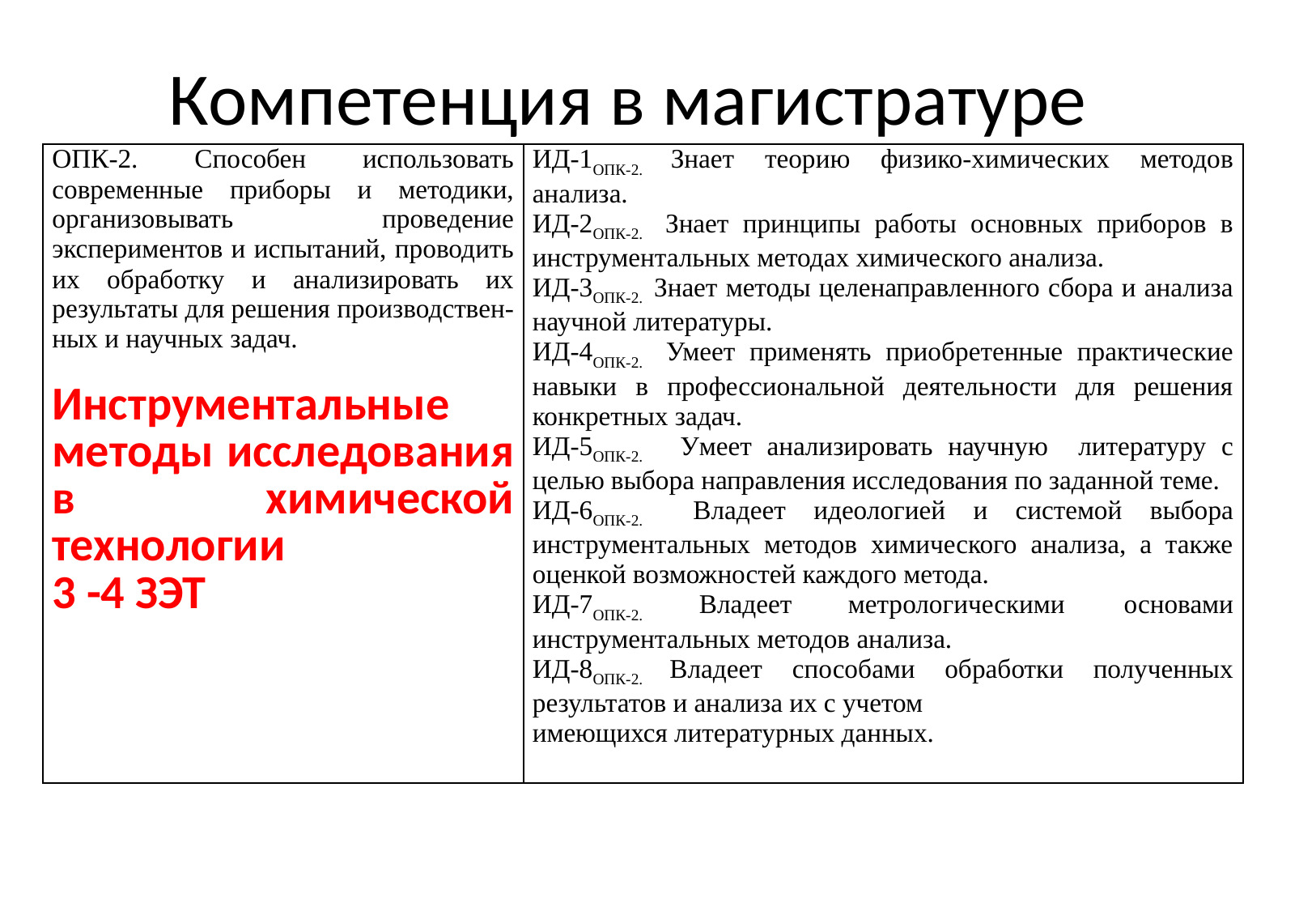

# Компетенция в магистратуре
| ОПК-2. Способен использовать современные приборы и методики, организовывать проведение экспериментов и испытаний, проводить их обработку и анализировать их результаты для решения производствен-ных и научных задач. Инструментальные методы исследования в химической технологии 3 -4 ЗЭТ | ИД-1ОПК-2. Знает теорию физико-химических методов анализа. ИД-2ОПК-2. Знает принципы работы основных приборов в инструментальных методах химического анализа. ИД-3ОПК-2. Знает методы целенаправленного сбора и анализа научной литературы. ИД-4ОПК-2. Умеет применять приобретенные практические навыки в профессиональной деятельности для решения конкретных задач. ИД-5ОПК-2. Умеет анализировать научную литературу с целью выбора направления исследования по заданной теме. ИД-6ОПК-2. Владеет идеологией и системой выбора инструментальных методов химического анализа, а также оценкой возможностей каждого метода. ИД-7ОПК-2. Владеет метрологическими основами инструментальных методов анализа. ИД-8ОПК-2. Владеет способами обработки полученных результатов и анализа их с учетом имеющихся литературных данных. |
| --- | --- |